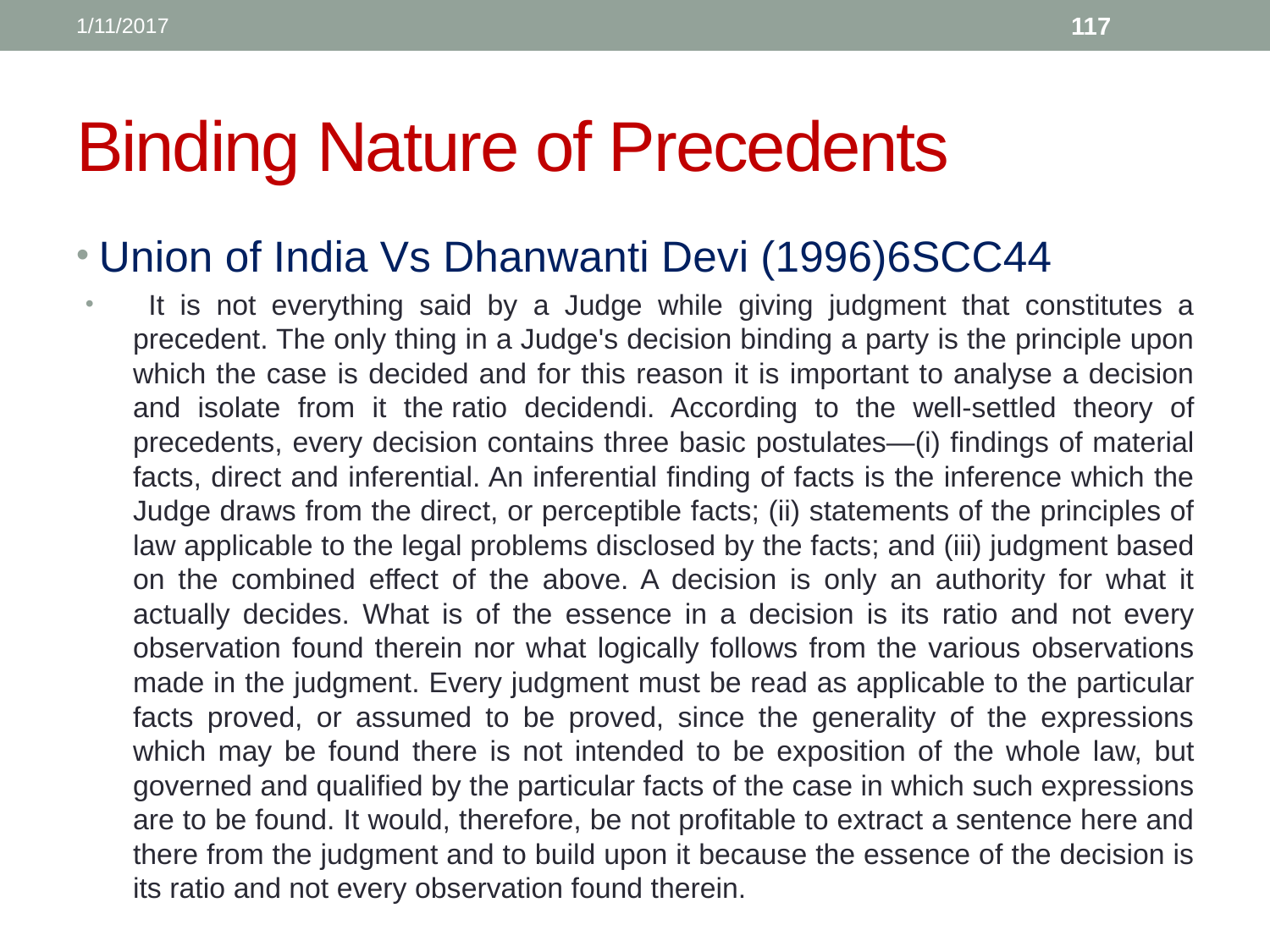

1/11/2017
117
# Binding Nature of Precedents
Union of India Vs Dhanwanti Devi (1996)6SCC44
 It is not everything said by a Judge while giving judgment that constitutes a precedent. The only thing in a Judge's decision binding a party is the principle upon which the case is decided and for this reason it is important to analyse a decision and isolate from it the ratio decidendi. According to the well-settled theory of precedents, every decision contains three basic postulates—(i) findings of material facts, direct and inferential. An inferential finding of facts is the inference which the Judge draws from the direct, or perceptible facts; (ii) statements of the principles of law applicable to the legal problems disclosed by the facts; and (iii) judgment based on the combined effect of the above. A decision is only an authority for what it actually decides. What is of the essence in a decision is its ratio and not every observation found therein nor what logically follows from the various observations made in the judgment. Every judgment must be read as applicable to the particular facts proved, or assumed to be proved, since the generality of the expressions which may be found there is not intended to be exposition of the whole law, but governed and qualified by the particular facts of the case in which such expressions are to be found. It would, therefore, be not profitable to extract a sentence here and there from the judgment and to build upon it because the essence of the decision is its ratio and not every observation found therein.